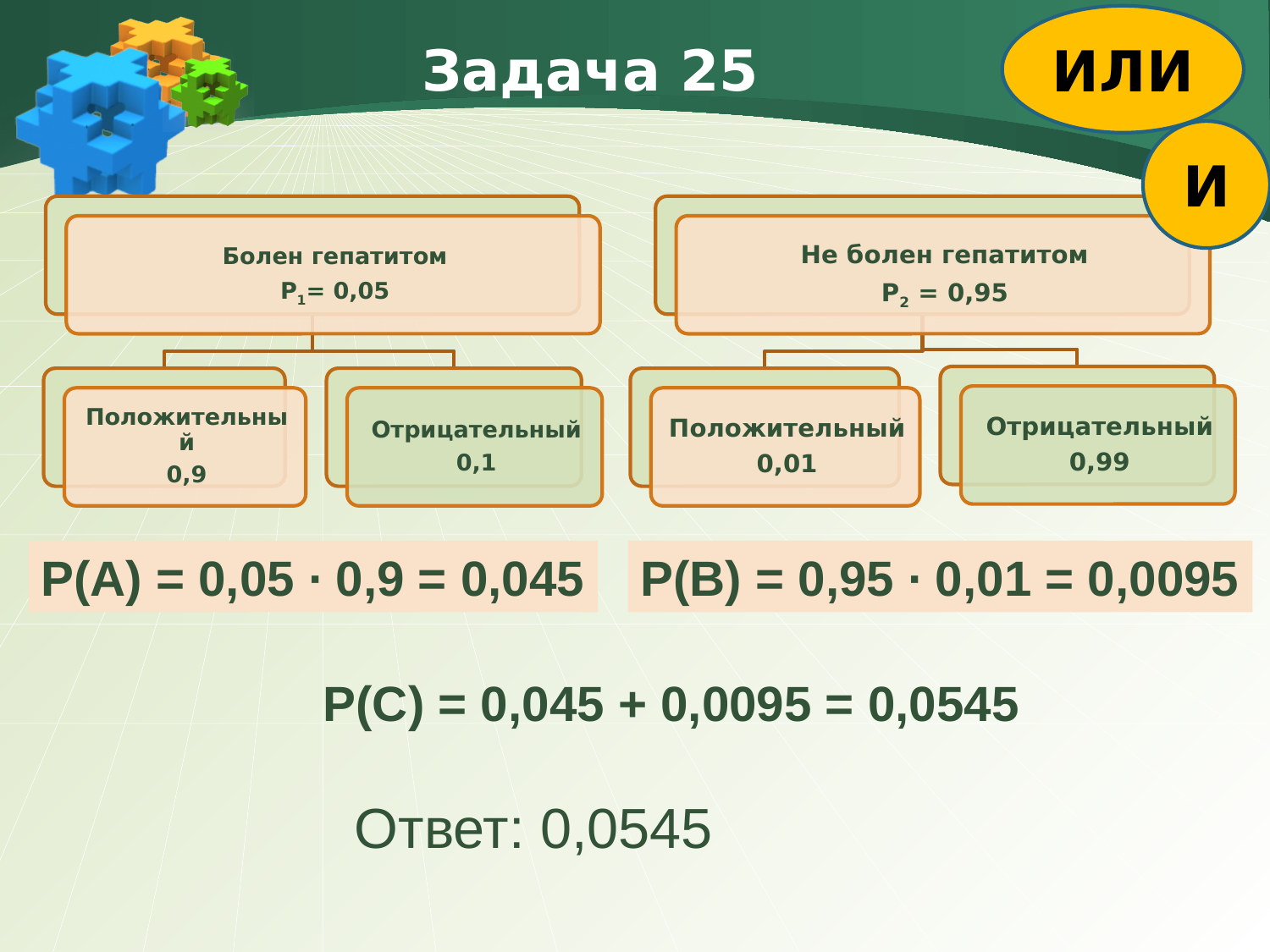

ИЛИ
# Задача 25

И
Болен гепатитом
Р1= 0,05
Положительный
0,9
Отрицательный
0,1
Не болен гепатитом
Р2 = 0,95
Положительный
0,01
Отрицательный
0,99
Р(А) = 0,05 ∙ 0,9 = 0,045
Р(В) = 0,95 ∙ 0,01 = 0,0095
Р(С) = 0,045 + 0,0095 = 0,0545
Ответ: 0,0545